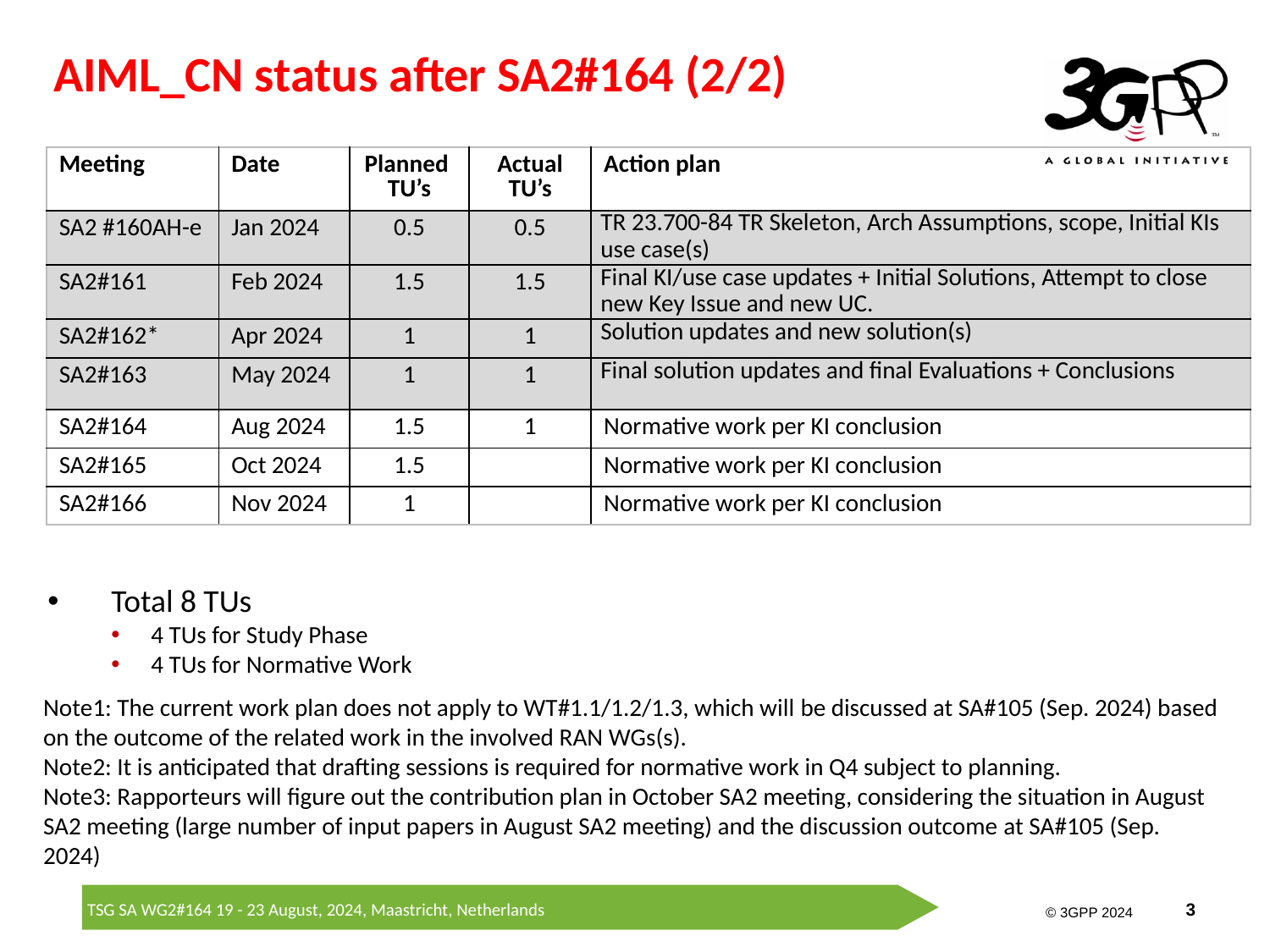

AIML_CN status after SA2#164 (2/2)
| Meeting | Date | Planned TU’s | Actual TU’s | Action plan |
| --- | --- | --- | --- | --- |
| SA2 #160AH-e | Jan 2024 | 0.5 | 0.5 | TR 23.700-84 TR Skeleton, Arch Assumptions, scope, Initial KIs use case(s) |
| SA2#161 | Feb 2024 | 1.5 | 1.5 | Final KI/use case updates + Initial Solutions, Attempt to close new Key Issue and new UC. |
| SA2#162\* | Apr 2024 | 1 | 1 | Solution updates and new solution(s) |
| SA2#163 | May 2024 | 1 | 1 | Final solution updates and final Evaluations + Conclusions |
| SA2#164 | Aug 2024 | 1.5 | 1 | Normative work per KI conclusion |
| SA2#165 | Oct 2024 | 1.5 |  | Normative work per KI conclusion |
| SA2#166 | Nov 2024 | 1 |  | Normative work per KI conclusion |
Total 8 TUs
4 TUs for Study Phase
4 TUs for Normative Work
Note1: The current work plan does not apply to WT#1.1/1.2/1.3, which will be discussed at SA#105 (Sep. 2024) based on the outcome of the related work in the involved RAN WGs(s).
Note2: It is anticipated that drafting sessions is required for normative work in Q4 subject to planning.
Note3: Rapporteurs will figure out the contribution plan in October SA2 meeting, considering the situation in August SA2 meeting (large number of input papers in August SA2 meeting) and the discussion outcome at SA#105 (Sep. 2024)